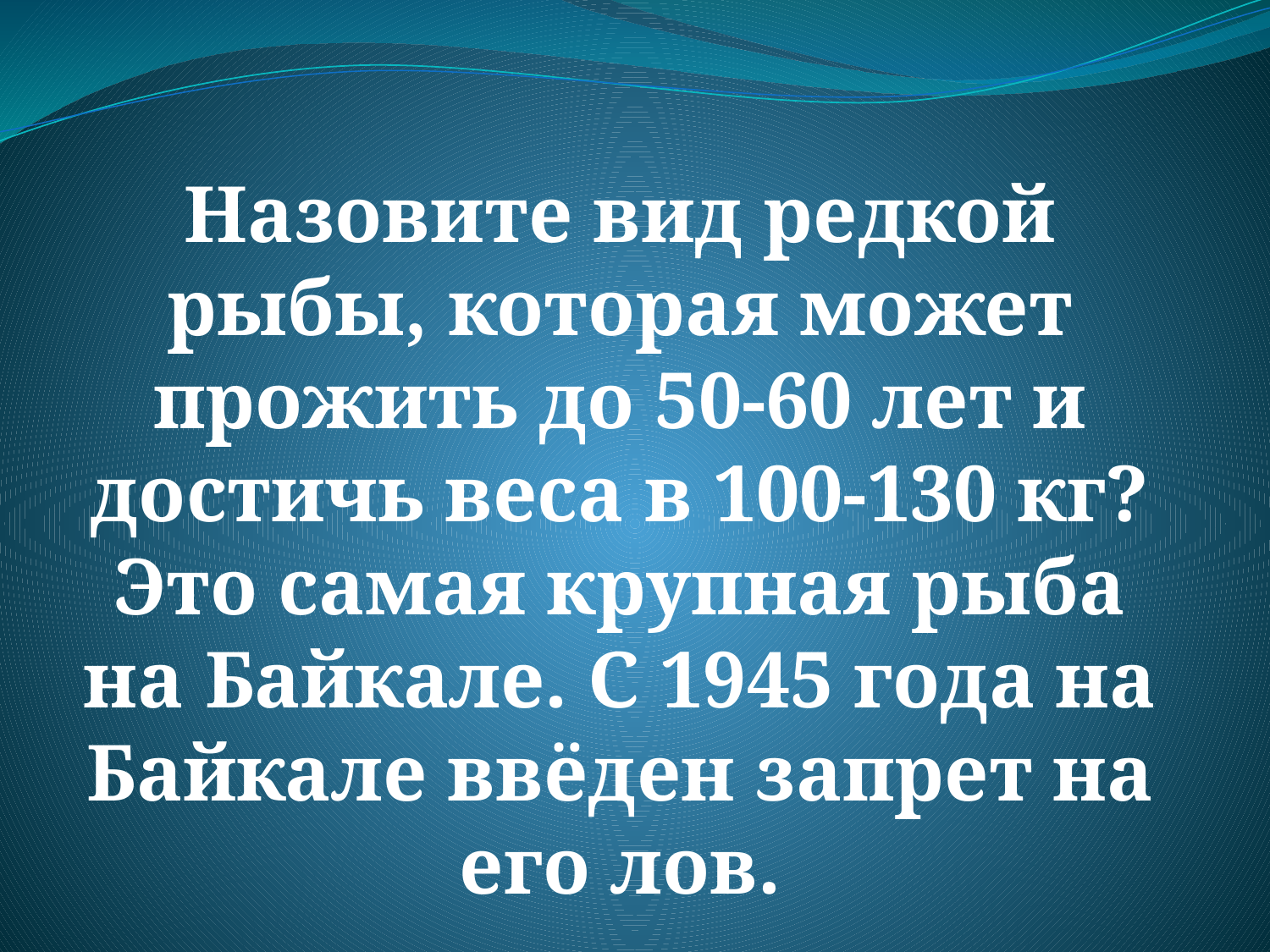

Назовите вид редкой рыбы, которая может прожить до 50-60 лет и достичь веса в 100-130 кг? Это самая крупная рыба на Байкале. С 1945 года на Байкале ввёден запрет на его лов.